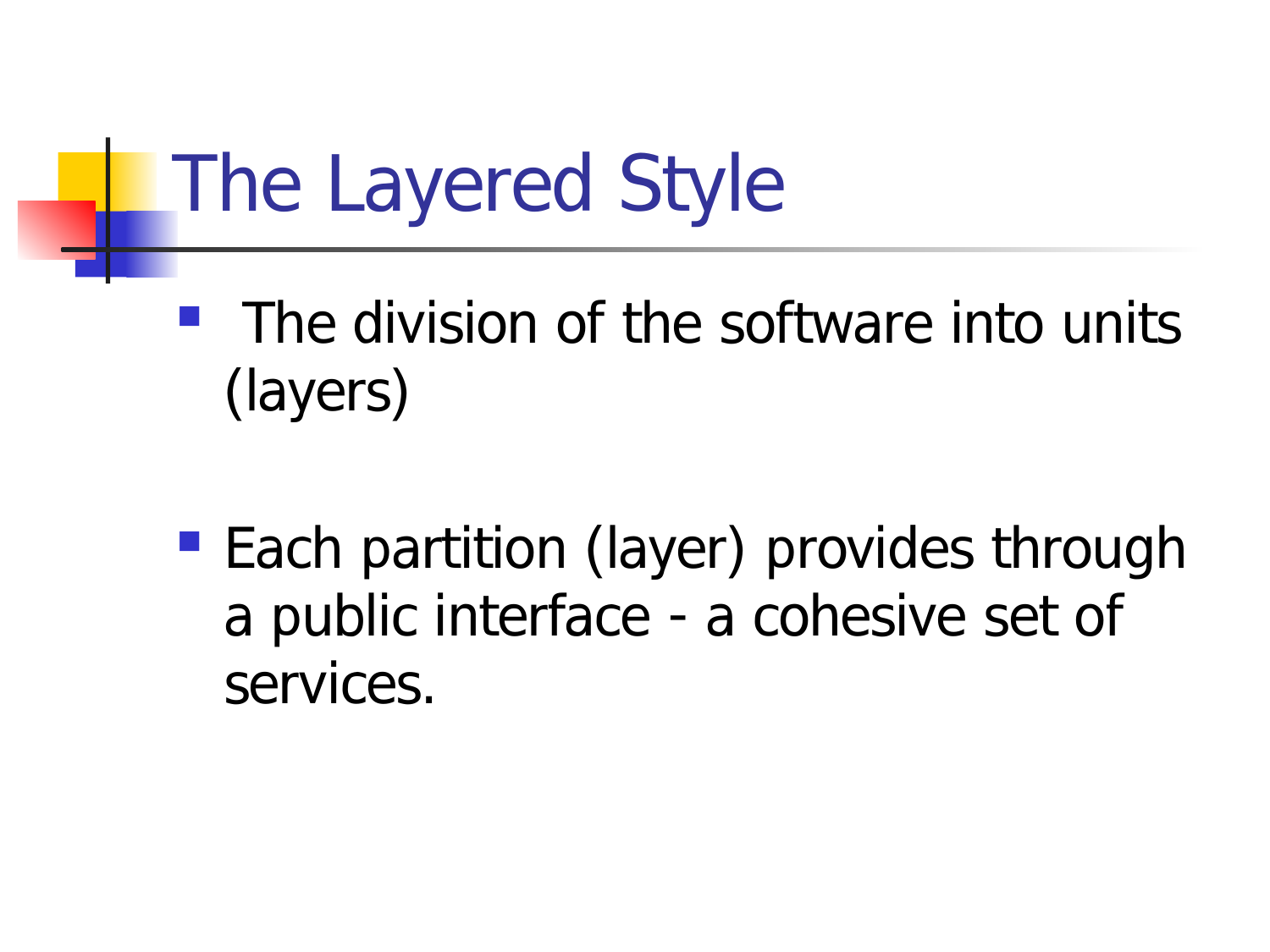

# The Layered Style
 The division of the software into units (layers)

Each partition (layer) provides through a public interface - a cohesive set of services.